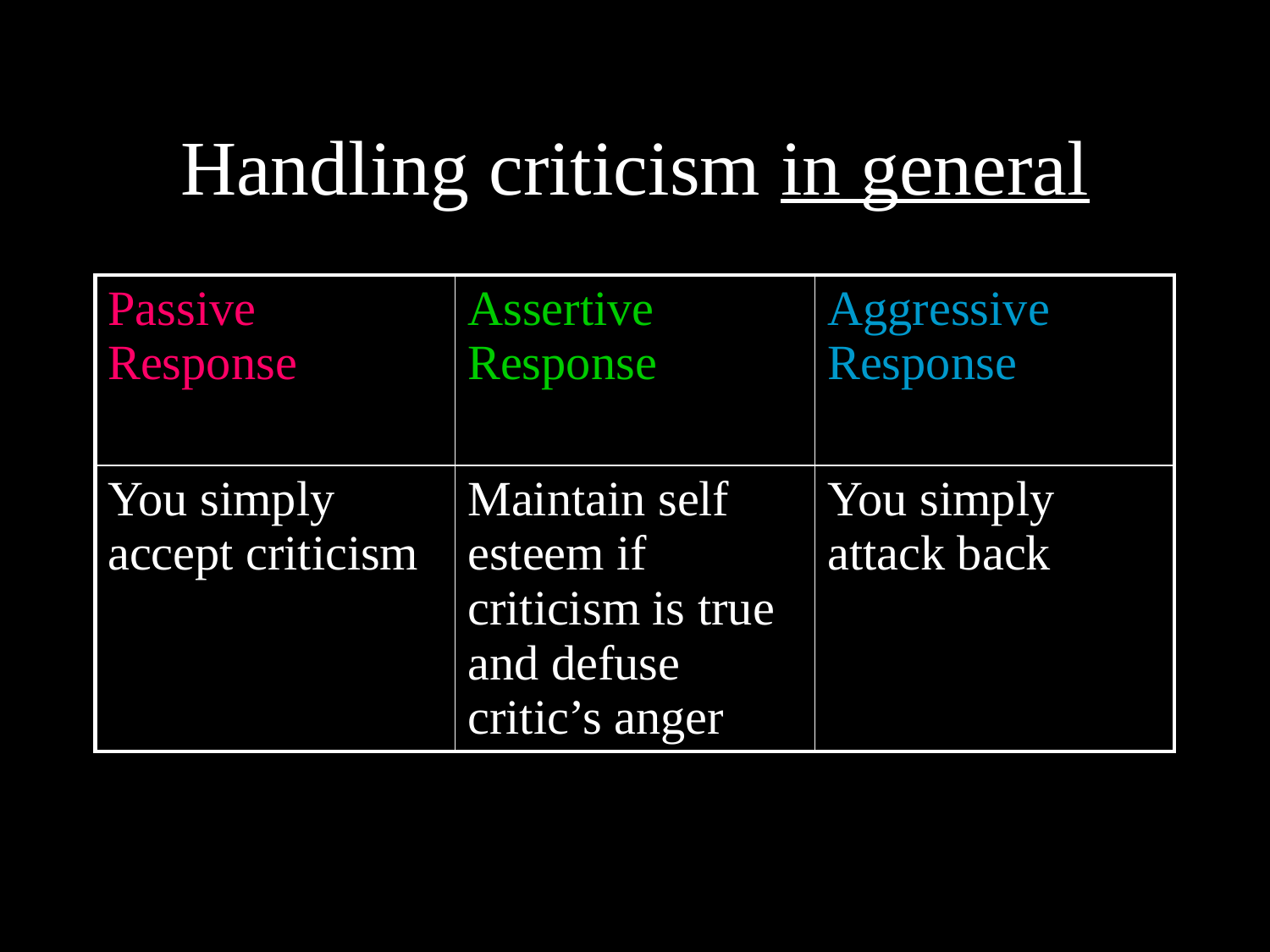

# Handling criticism in general
| Passive Response | Assertive Response | Aggressive Response |
| --- | --- | --- |
| You simply accept criticism | Maintain self esteem if criticism is true and defuse critic’s anger | You simply attack back |